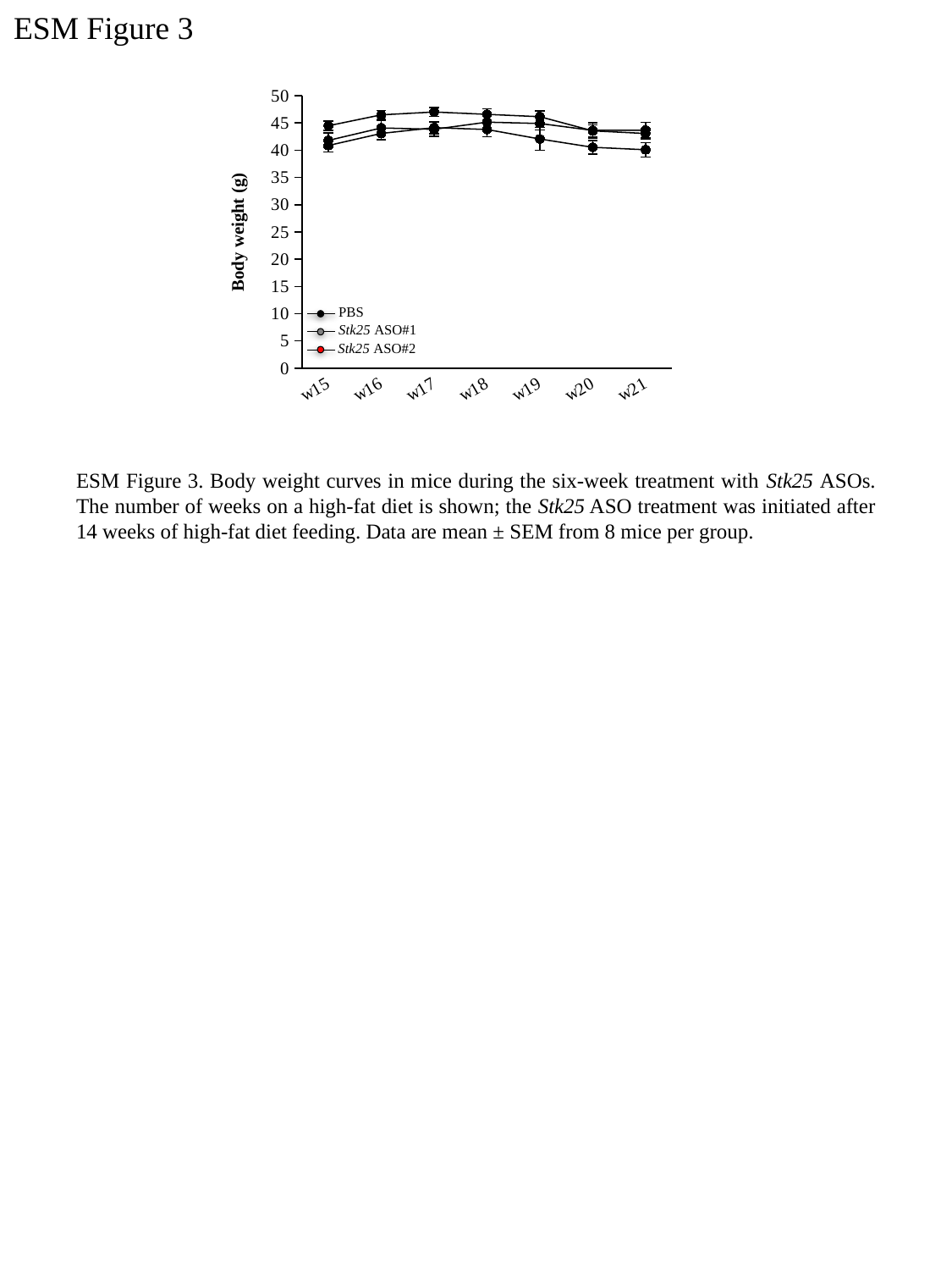

ESM Figure 3

### Chart

| Category | PBS | ASO 1 | ASO 2 |
|---|---|---|---|
| w15 | 41.7875 | 44.475 | 40.85 |
| w16 | 44.075 | 46.475 | 43.0625 |
| w17 | 43.825 | 47.0 | 44.125 |
| w18 | 45.1375 | 46.5625 | 43.7875 |
| w19 | 44.8875 | 46.1375 | 42.05 |
| w20 | 43.625 | 43.5375 | 40.525 |
| w21 | 43.6625 | 43.05 | 40.075 |
Body weight (g)
PBS

Stk25 ASO#1

Stk25 ASO#2

ESM Figure 3. Body weight curves in mice during the six-week treatment with Stk25 ASOs. The number of weeks on a high-fat diet is shown; the Stk25 ASO treatment was initiated after 14 weeks of high-fat diet feeding. Data are mean ± SEM from 8 mice per group.